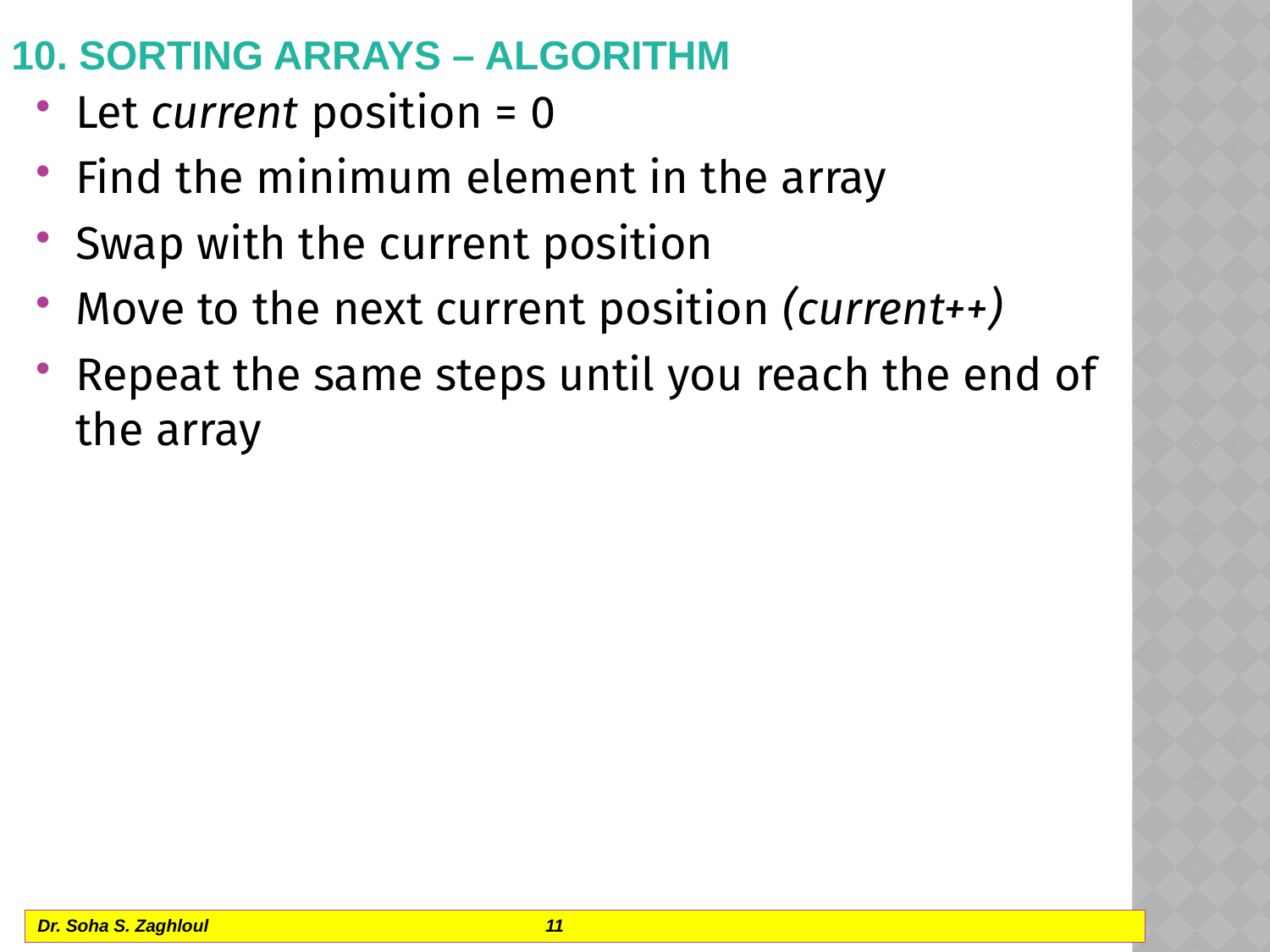

# 10. Sorting arrays – algorithm
Let current position = 0
Find the minimum element in the array
Swap with the current position
Move to the next current position (current++)
Repeat the same steps until you reach the end of the array
Dr. Soha S. Zaghloul			11